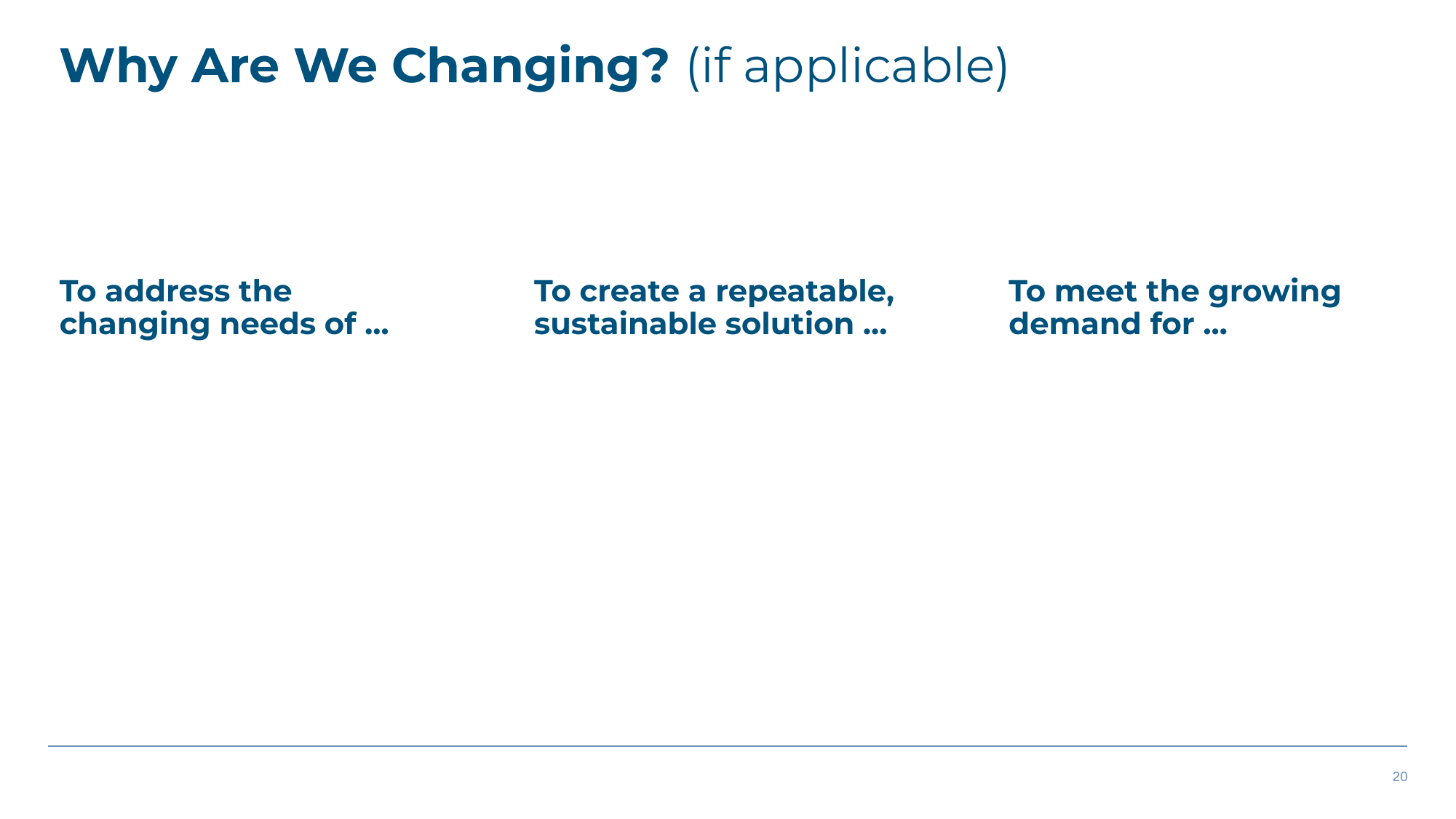

# Why Are We Changing? (if applicable)

To address the changing needs of …
To create a repeatable, sustainable solution …
To meet the growing demand for …